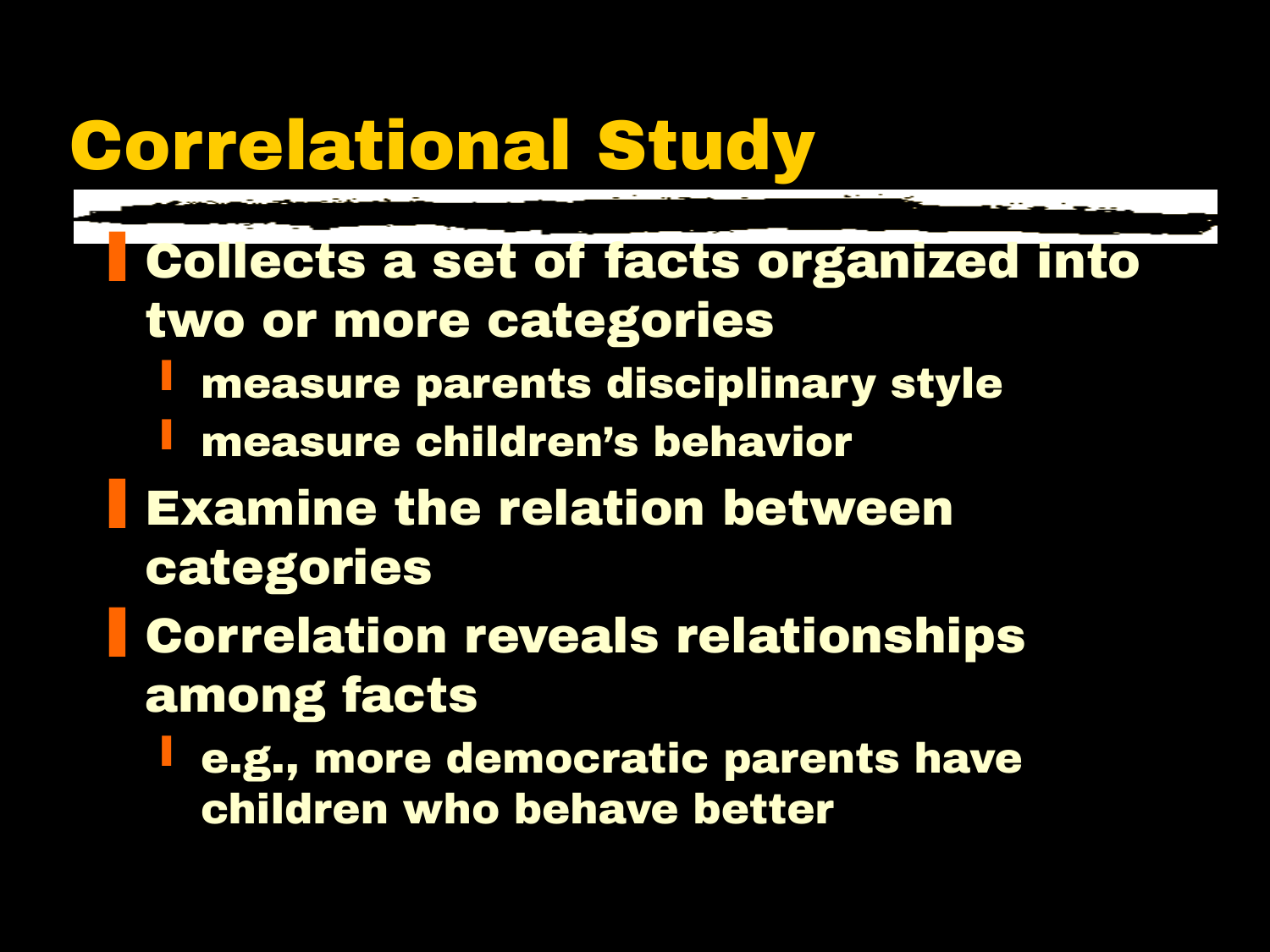

# Correlational Study
Collects a set of facts organized into two or more categories
measure parents disciplinary style
measure children’s behavior
Examine the relation between categories
Correlation reveals relationships among facts
e.g., more democratic parents have children who behave better